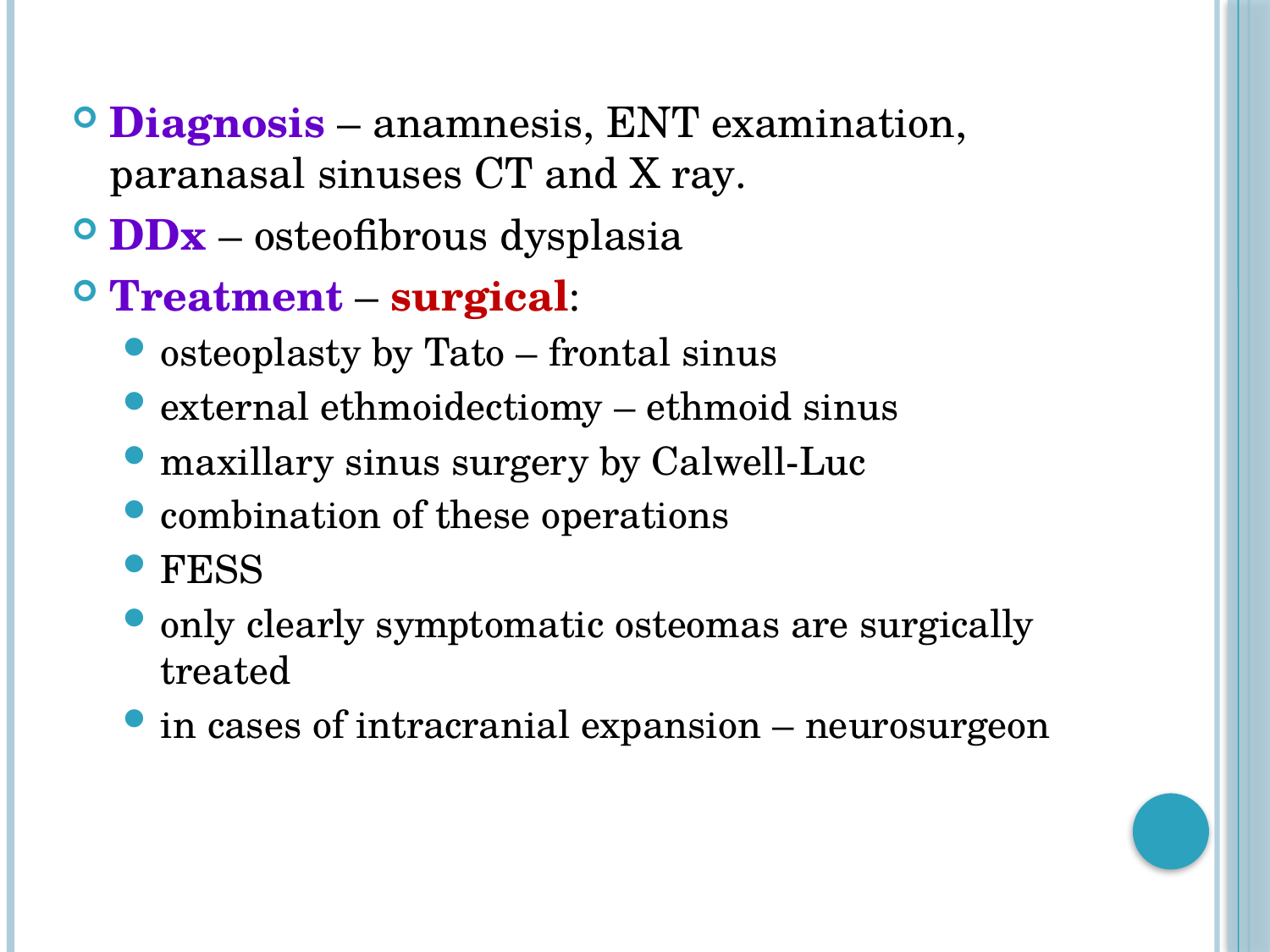

Diagnosis – anamnesis, ENT examination, paranasal sinuses CT and X ray.
DDx – osteofibrous dysplasia
Treatment – surgical:
osteoplasty by Tato – frontal sinus
external ethmoidectiomy – ethmoid sinus
maxillary sinus surgery by Calwell-Luc
combination of these operations
FESS
only clearly symptomatic osteomas are surgically treated
in cases of intracranial expansion – neurosurgeon